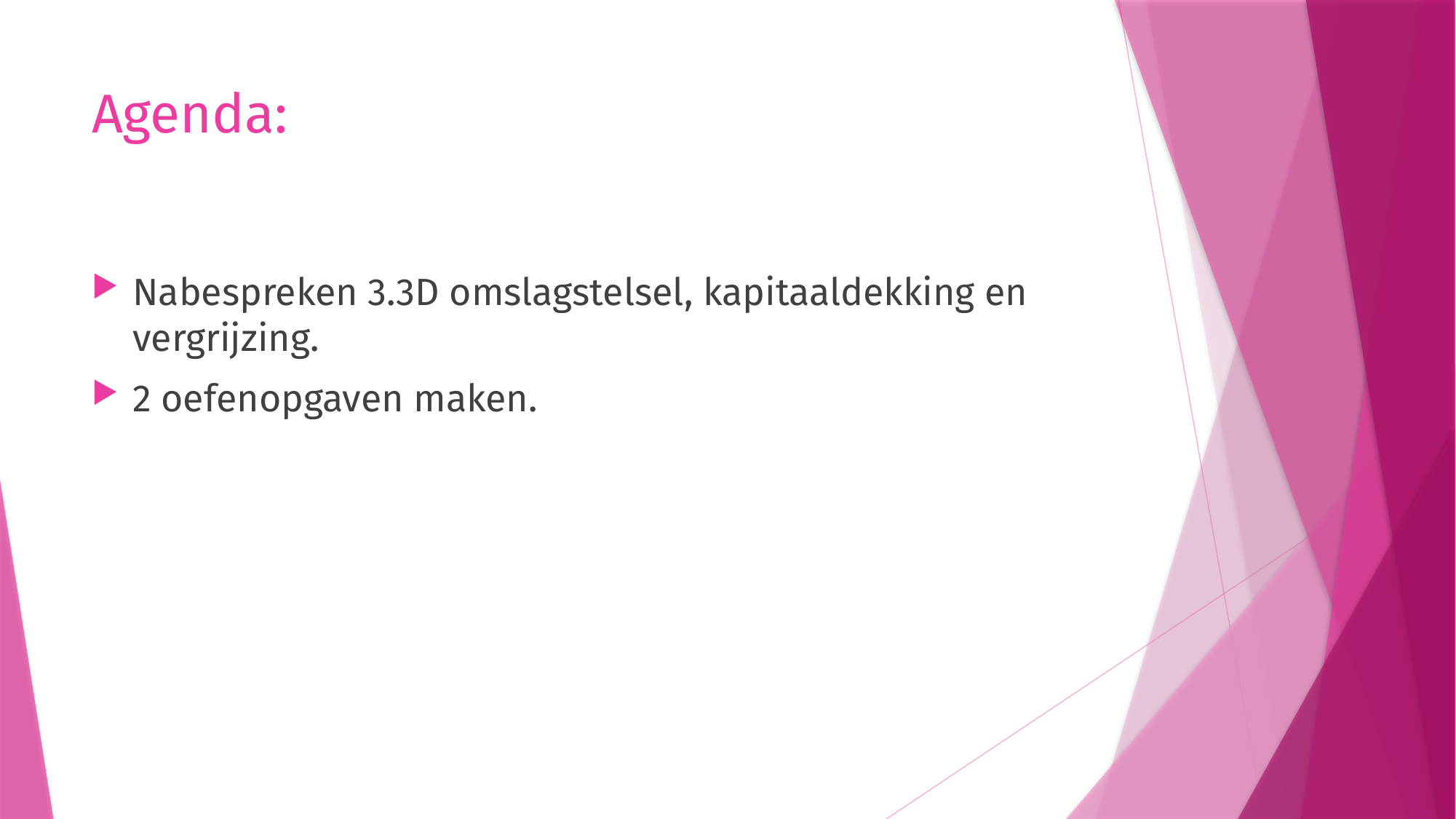

# Agenda:
Nabespreken 3.3D omslagstelsel, kapitaaldekking en vergrijzing.
2 oefenopgaven maken.